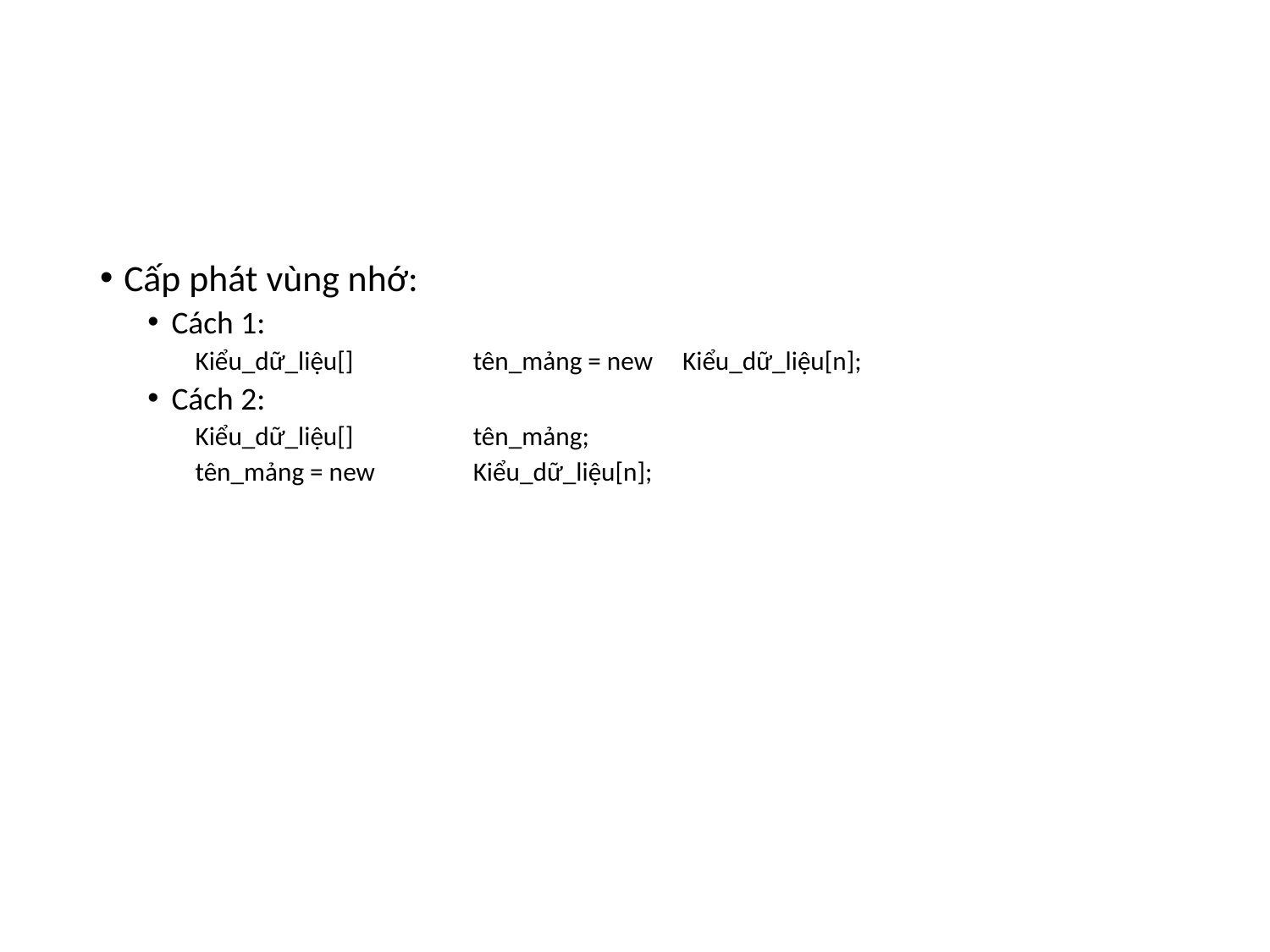

#
Cấp phát vùng nhớ:
Cách 1:
Kiểu_dữ_liệu[]	tên_mảng = new     Kiểu_dữ_liệu[n];
Cách 2:
Kiểu_dữ_liệu[]	tên_mảng;
tên_mảng = new 	Kiểu_dữ_liệu[n];